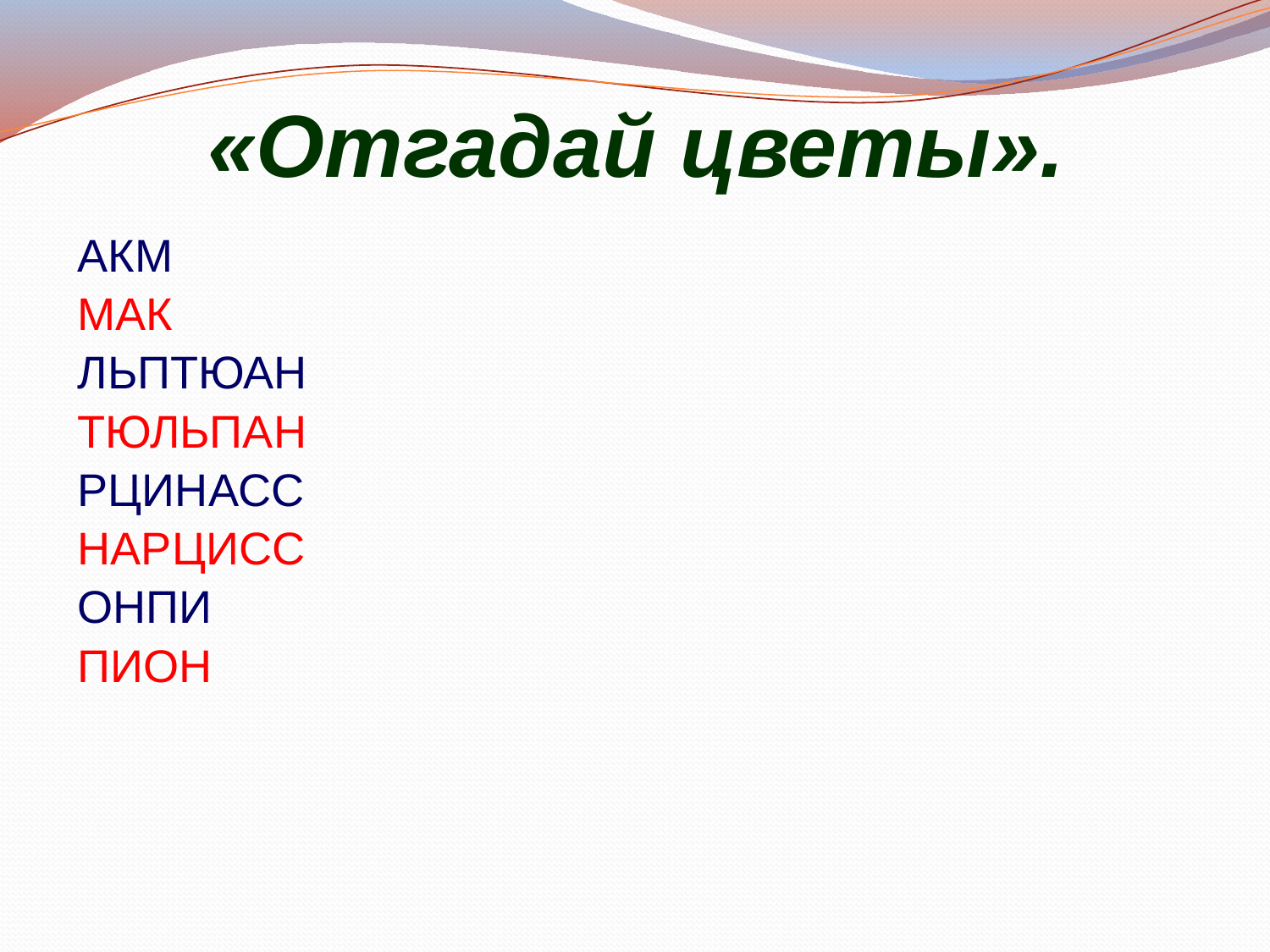

# «Отгадай цветы».
АКМ
МАК
ЛЬПТЮАН
ТЮЛЬПАН
РЦИНАСС
НАРЦИСС
ОНПИ
ПИОН